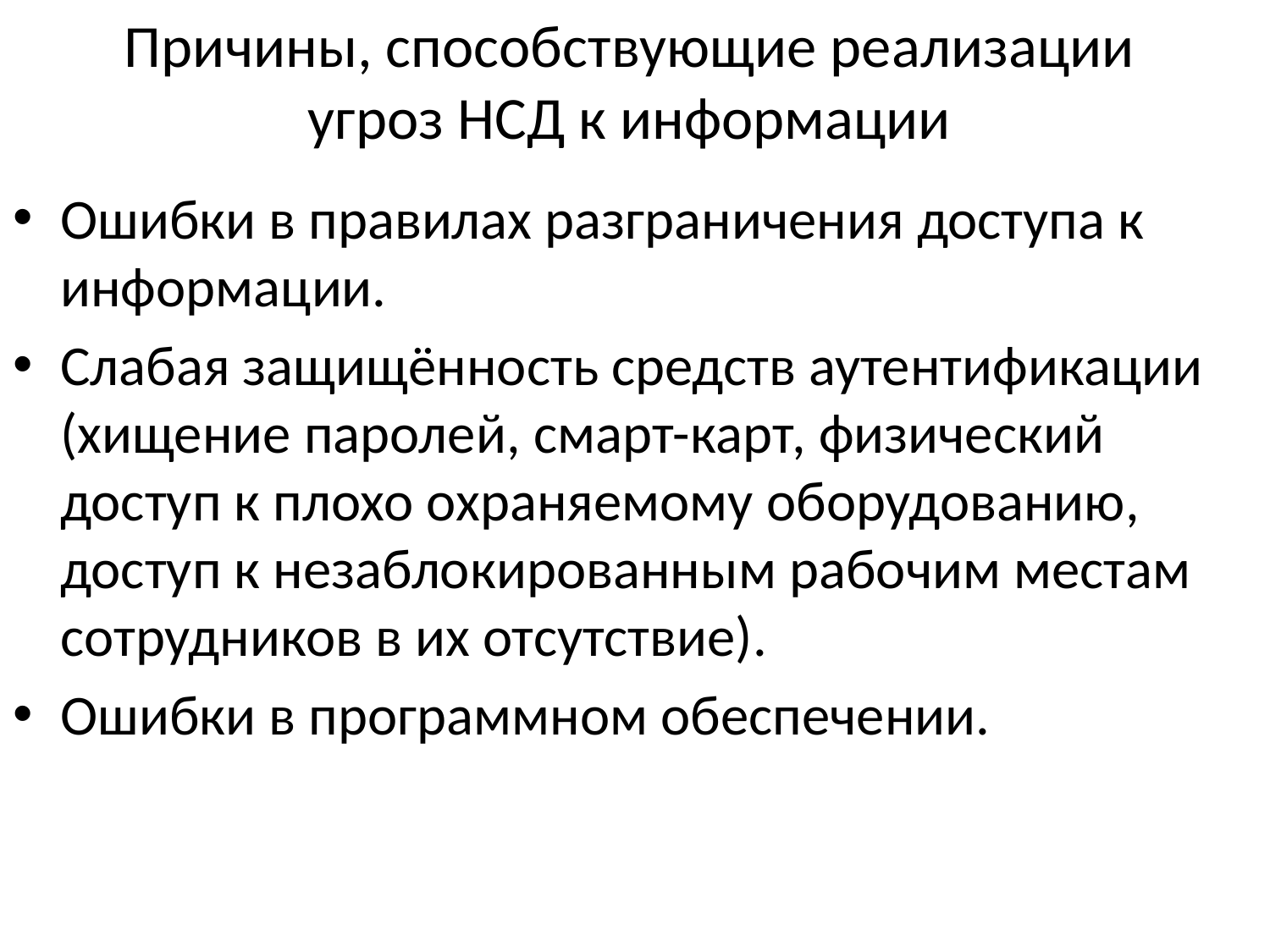

# Причины, способствующие реализации угроз НСД к информации
Ошибки в правилах разграничения доступа к информации.
Слабая защищённость средств аутентификации (хищение паролей, смарт-карт, физический доступ к плохо охраняемому оборудованию, доступ к незаблокированным рабочим местам сотрудников в их отсутствие).
Ошибки в программном обеспечении.